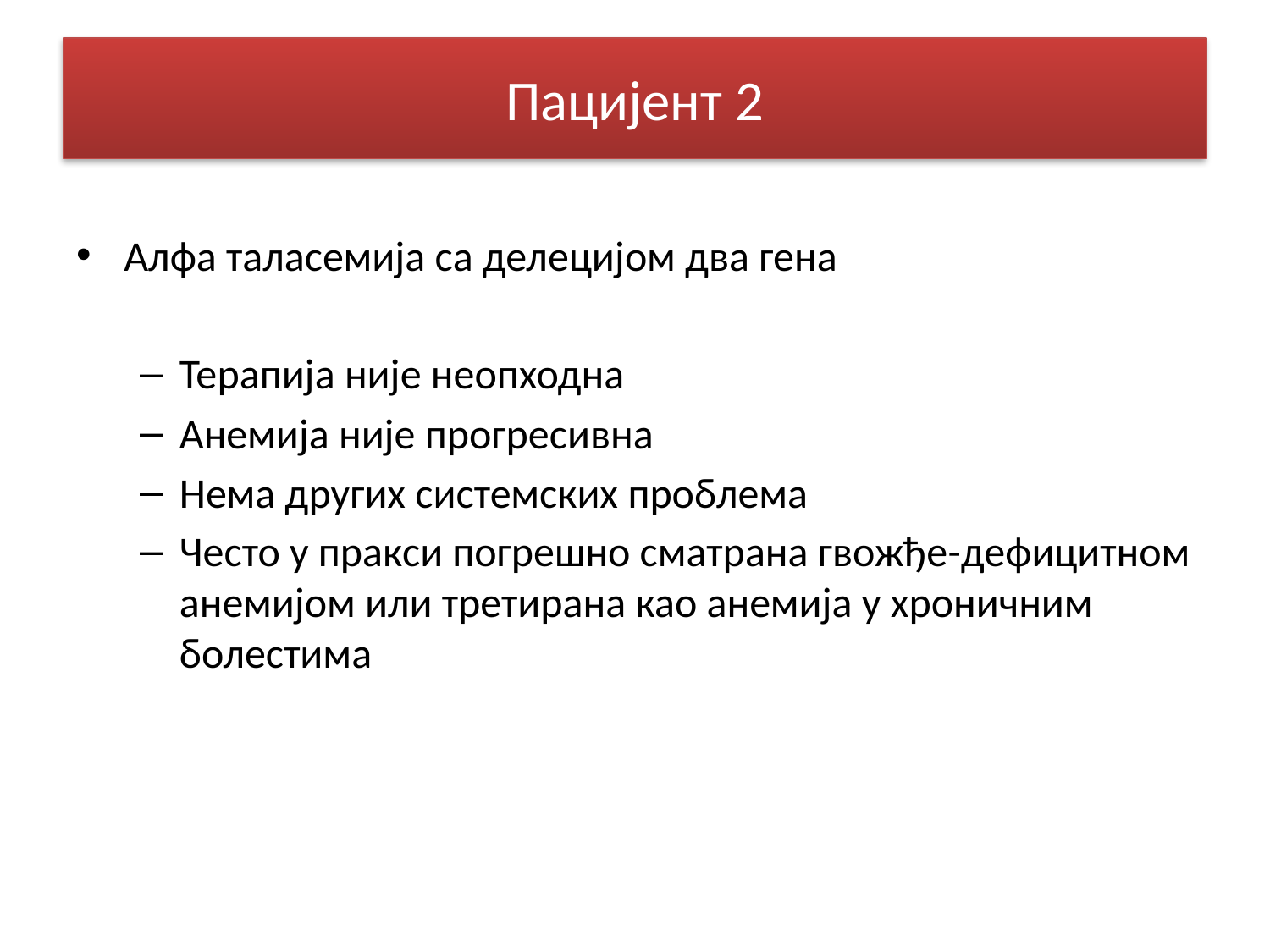

# Пацијент 2
Алфа таласемија са делецијом два гена

Терапија није неопходна
Анемија није прогресивна
Нема других системских проблема
Често у пракси погрешно сматрана гвожђе-дефицитном анемијом или третирана као анемија у хроничним болестима